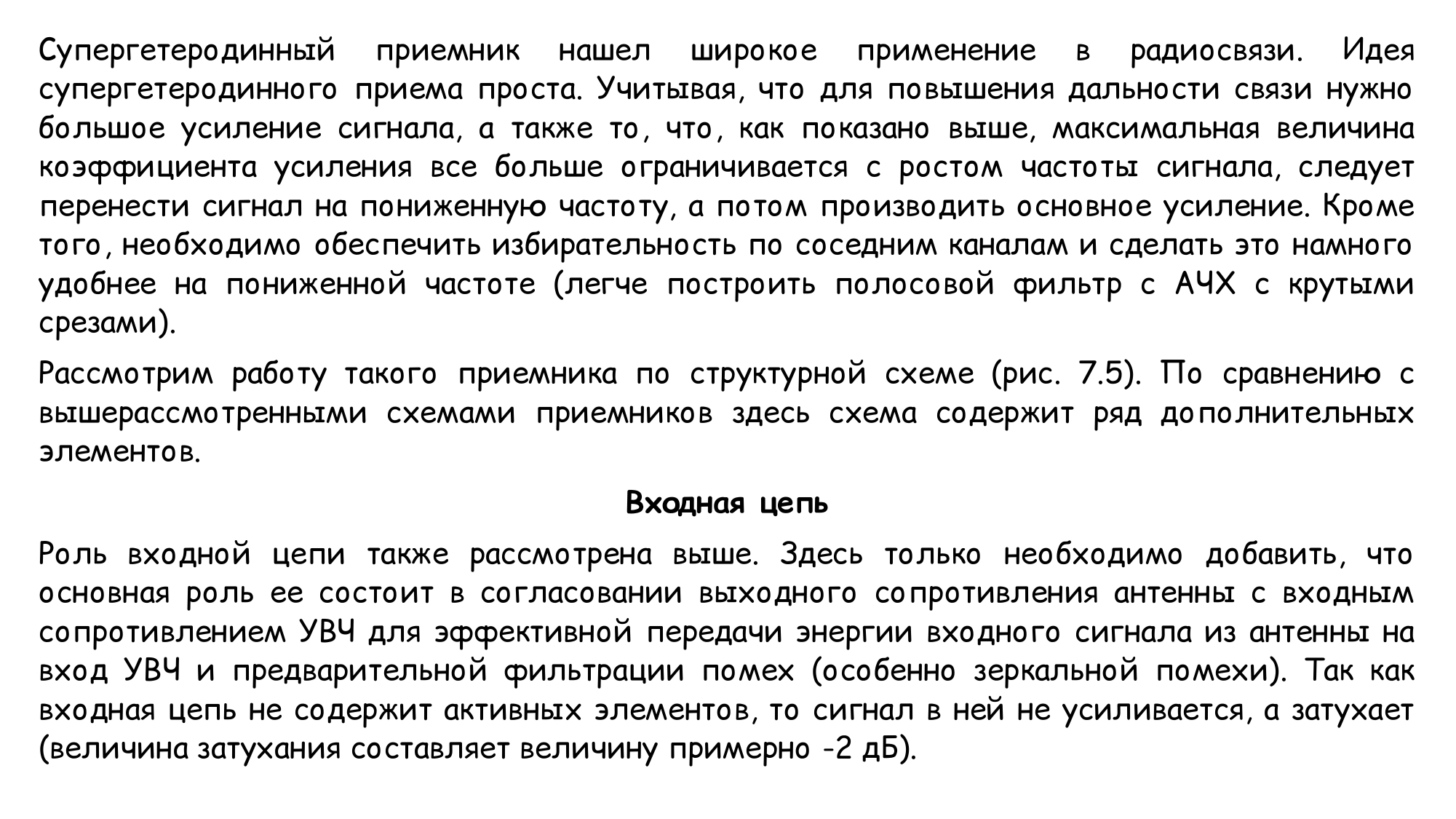

Супергетеродинный приемник нашел широкое применение в радиосвязи. Идея супергетеродинного приема проста. Учитывая, что для повышения дальности связи нужно большое усиление сигнала, а также то, что, как показано выше, максимальная величина коэффициента усиления все больше ограничивается с ростом частоты сигнала, следует перенести сигнал на пониженную частоту, а потом производить основное усиление. Кроме того, необходимо обеспечить избирательность по соседним каналам и сделать это намного удобнее на пониженной частоте (легче построить полосовой фильтр с АЧХ с крутыми срезами).
Рассмотрим работу такого приемника по структурной схеме (рис. 7.5). По сравнению с вышерассмотренными схемами приемников здесь схема содержит ряд дополнительных элементов.
Входная цепь
Роль входной цепи также рассмотрена выше. Здесь только необходимо добавить, что основная роль ее состоит в согласовании выходного сопротивления антенны с входным сопротивлением УВЧ для эффективной передачи энергии входного сигнала из антенны на вход УВЧ и предварительной фильтрации помех (особенно зеркальной помехи). Так как входная цепь не содержит активных элементов, то сигнал в ней не усиливается, а затухает (величина затухания составляет величину примерно -2 дБ).